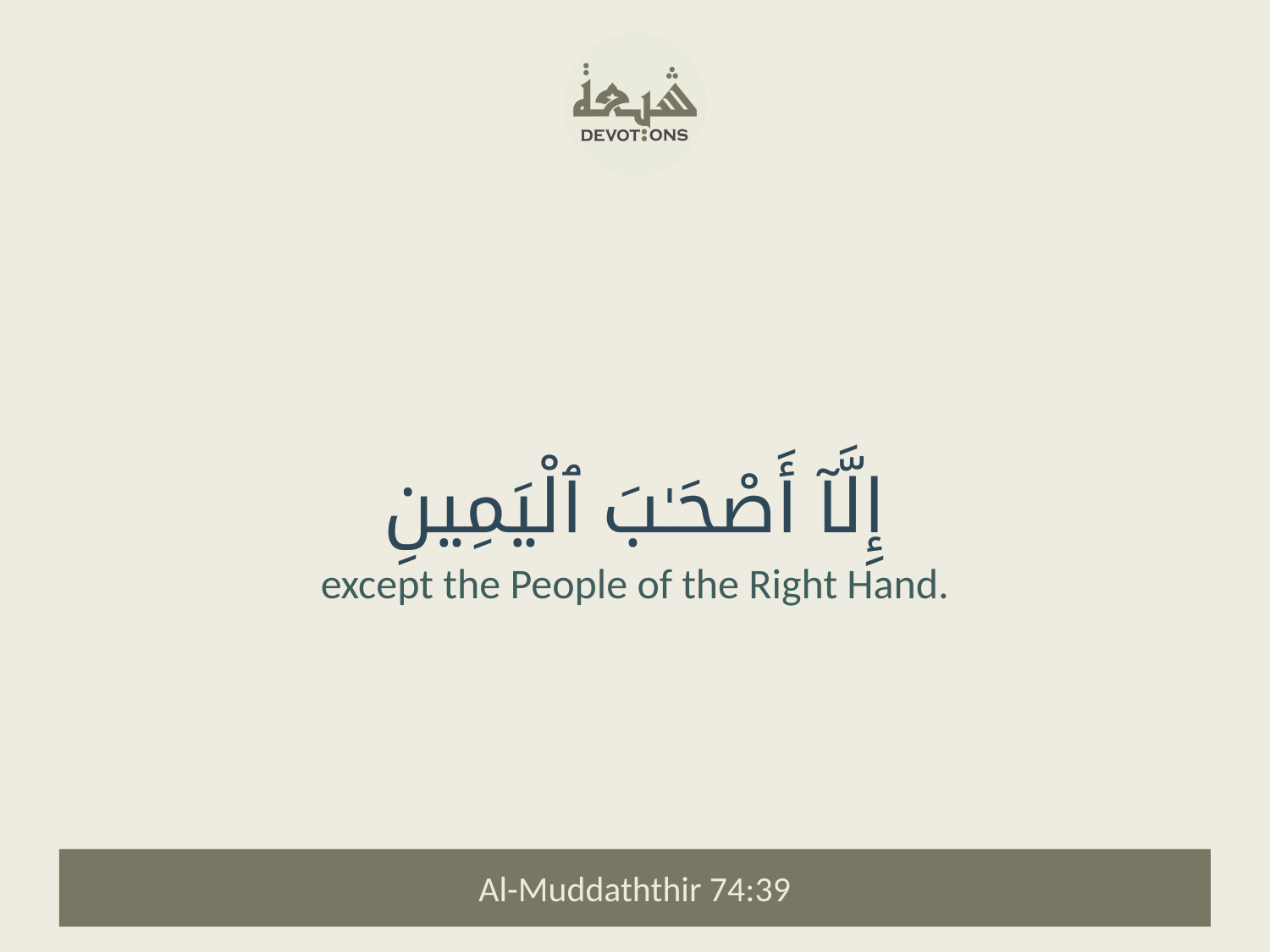

إِلَّآ أَصْحَـٰبَ ٱلْيَمِينِ
except the People of the Right Hand.
Al-Muddaththir 74:39